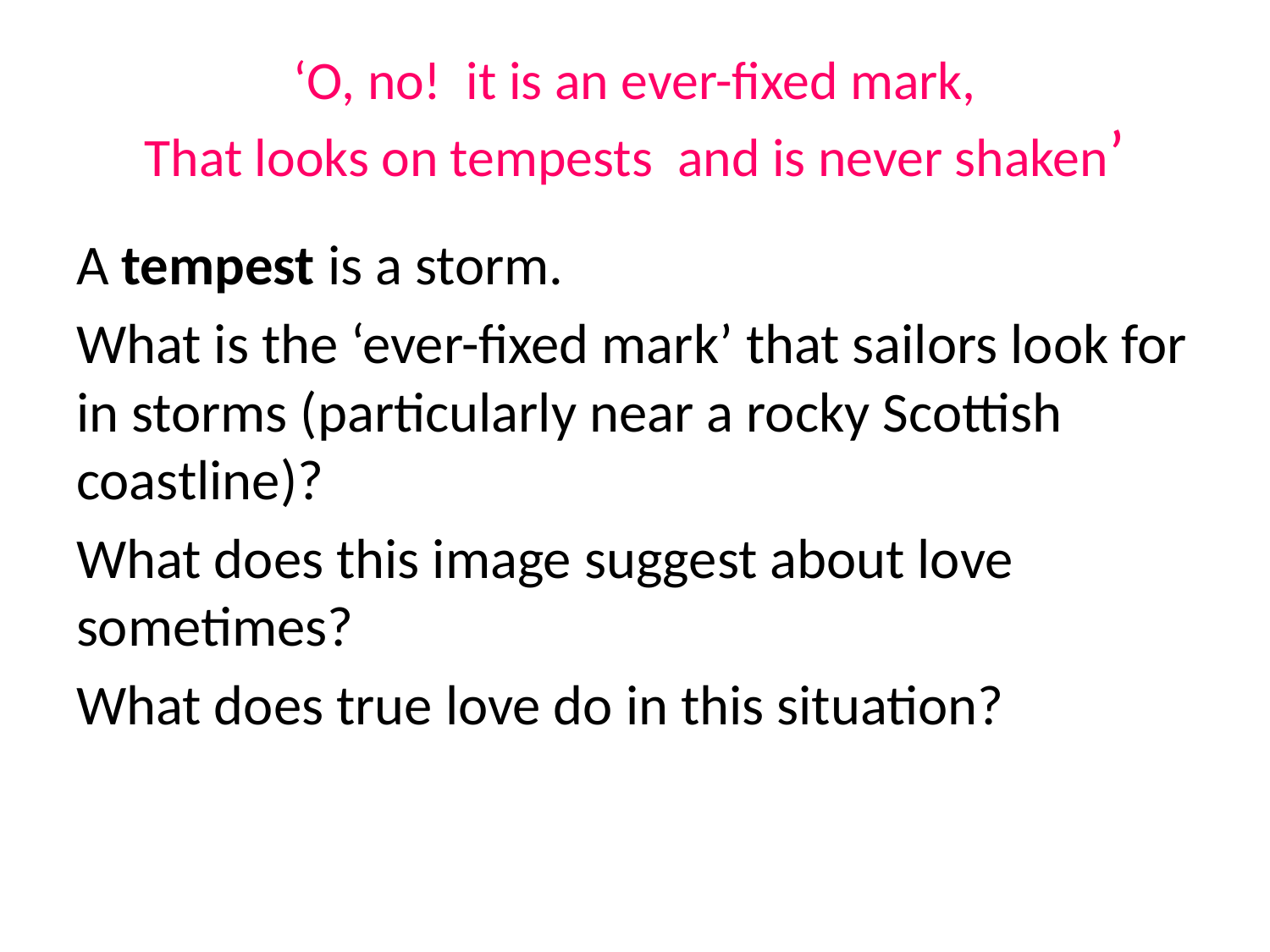

# ‘O, no!  it is an ever-fixed mark, That looks on tempests  and is never shaken’
A tempest is a storm.
What is the ‘ever-fixed mark’ that sailors look for in storms (particularly near a rocky Scottish coastline)?
What does this image suggest about love sometimes?
What does true love do in this situation?